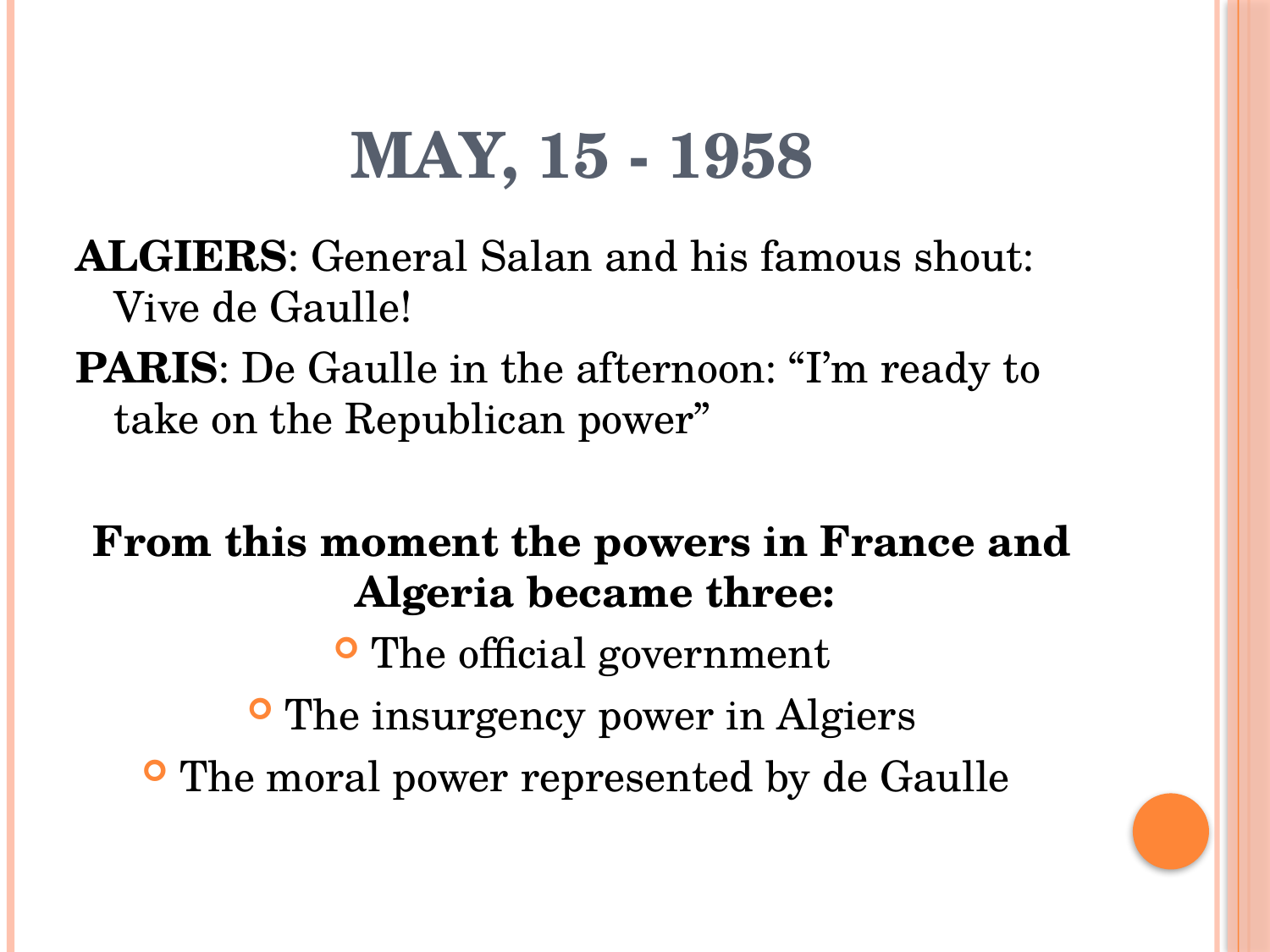

# MAY, 15 - 1958
ALGIERS: General Salan and his famous shout: Vive de Gaulle!
PARIS: De Gaulle in the afternoon: “I’m ready to take on the Republican power”

From this moment the powers in France and Algeria became three:
The official government
The insurgency power in Algiers
The moral power represented by de Gaulle